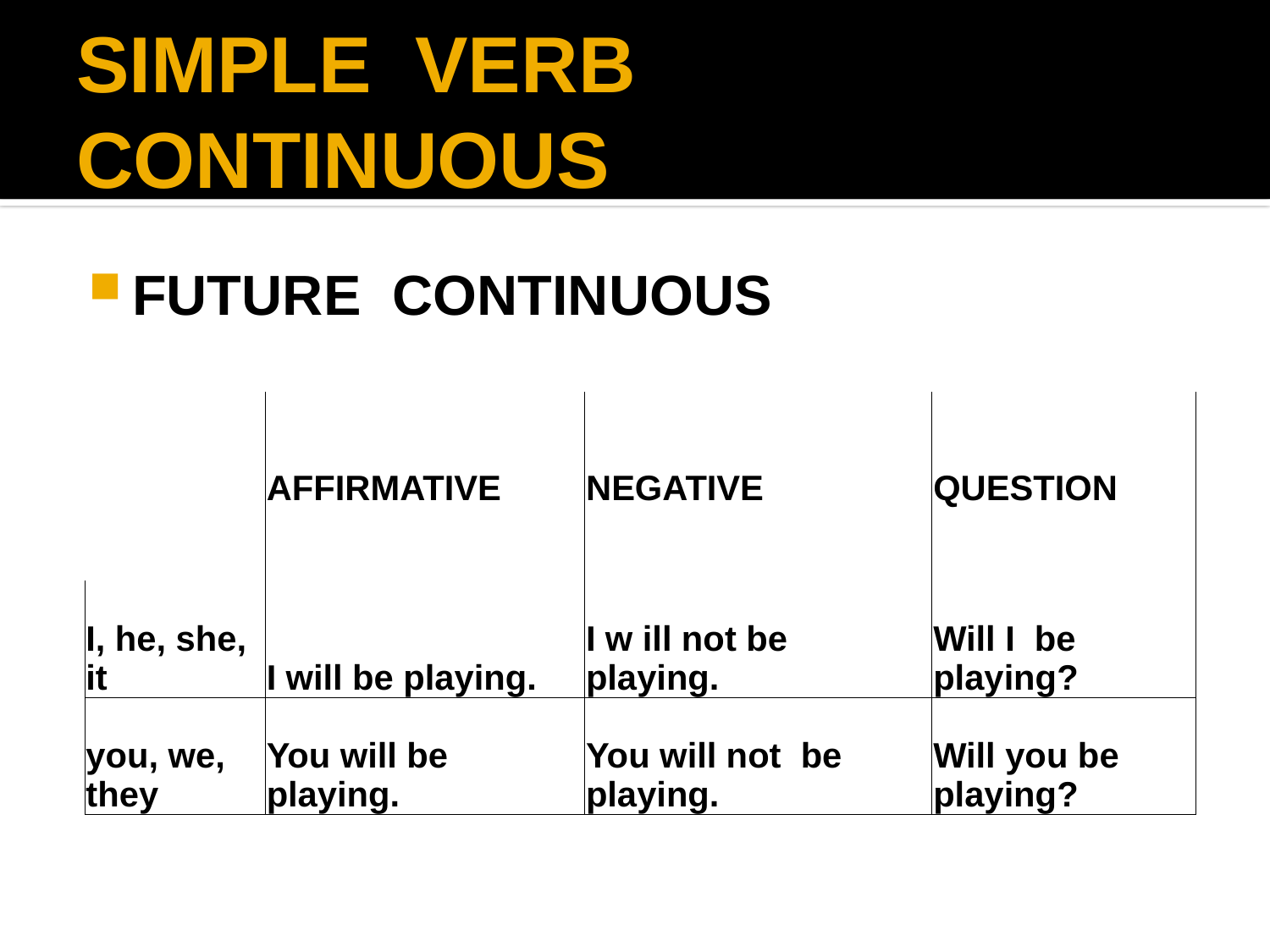

# SIMPLE  VERB  CONTINUOUS
FUTURE  CONTINUOUS

|  | AFFIRMATIVE | NEGATIVE | QUESTION |
| --- | --- | --- | --- |
|  |  |  |  |
| I, he, she, it | I will be playing. | I w ill not be playing. | Will I be playing? |
| you, we, they | You will be playing. | You will not be playing. | Will you be playing? |